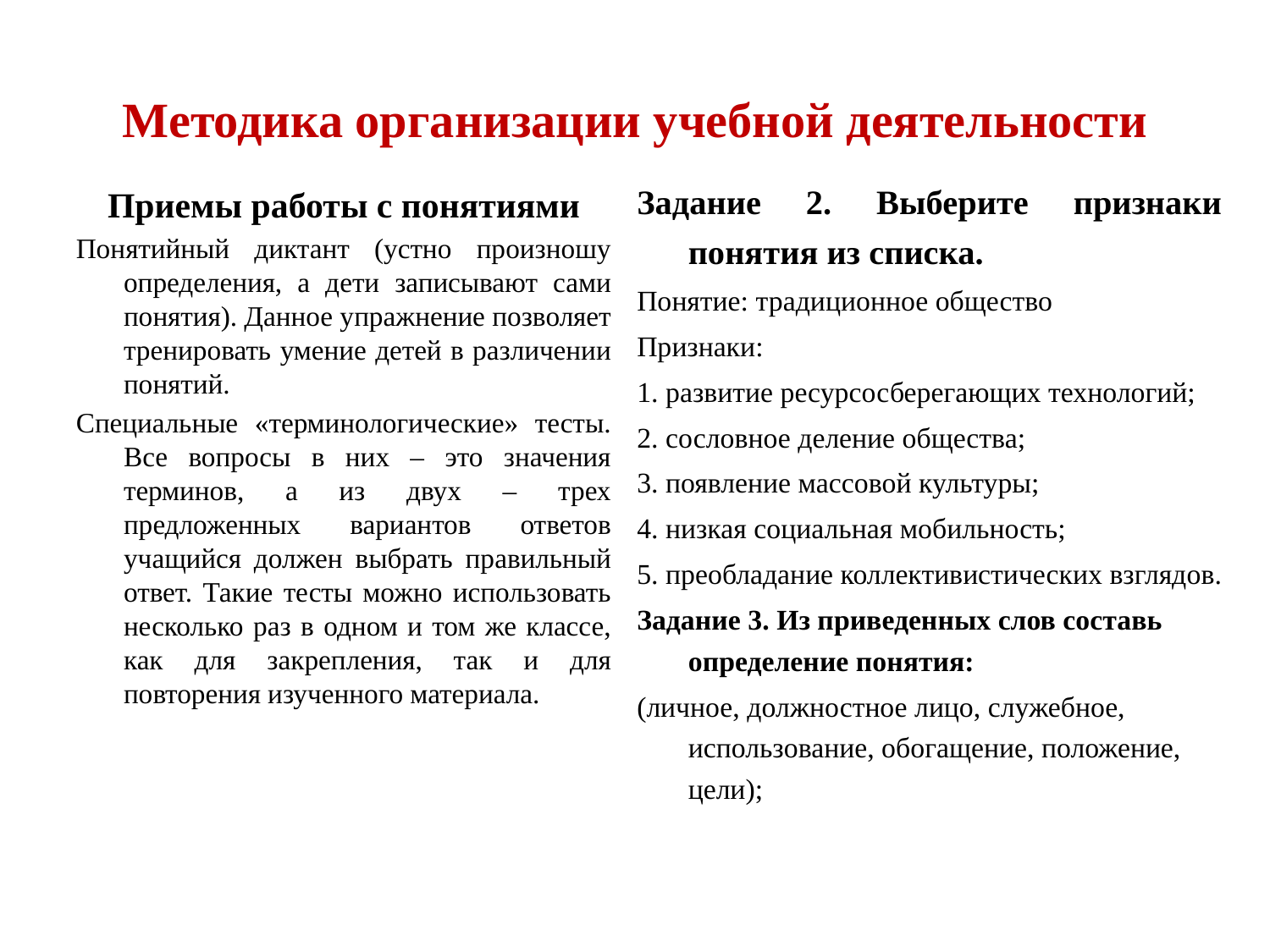

Методика организации учебной деятельности
Задание 2. Выберите признаки понятия из списка.
Понятие: традиционное общество
Признаки:
1. развитие ресурсосберегающих технологий;
2. сословное деление общества;
3. появление массовой культуры;
4. низкая социальная мобильность;
5. преобладание коллективистических взглядов.
Задание 3. Из приведенных слов составь определение понятия:
(личное, должностное лицо, служебное, использование, обогащение, положение, цели);

Приемы работы с понятиями
Понятийный диктант (устно произношу определения, а дети записывают сами понятия). Данное упражнение позволяет тренировать умение детей в различении понятий.
Специальные «терминологические» тесты. Все вопросы в них – это значения терминов, а из двух – трех предложенных вариантов ответов учащийся должен выбрать правильный ответ. Такие тесты можно использовать несколько раз в одном и том же классе, как для закрепления, так и для повторения изученного материала.